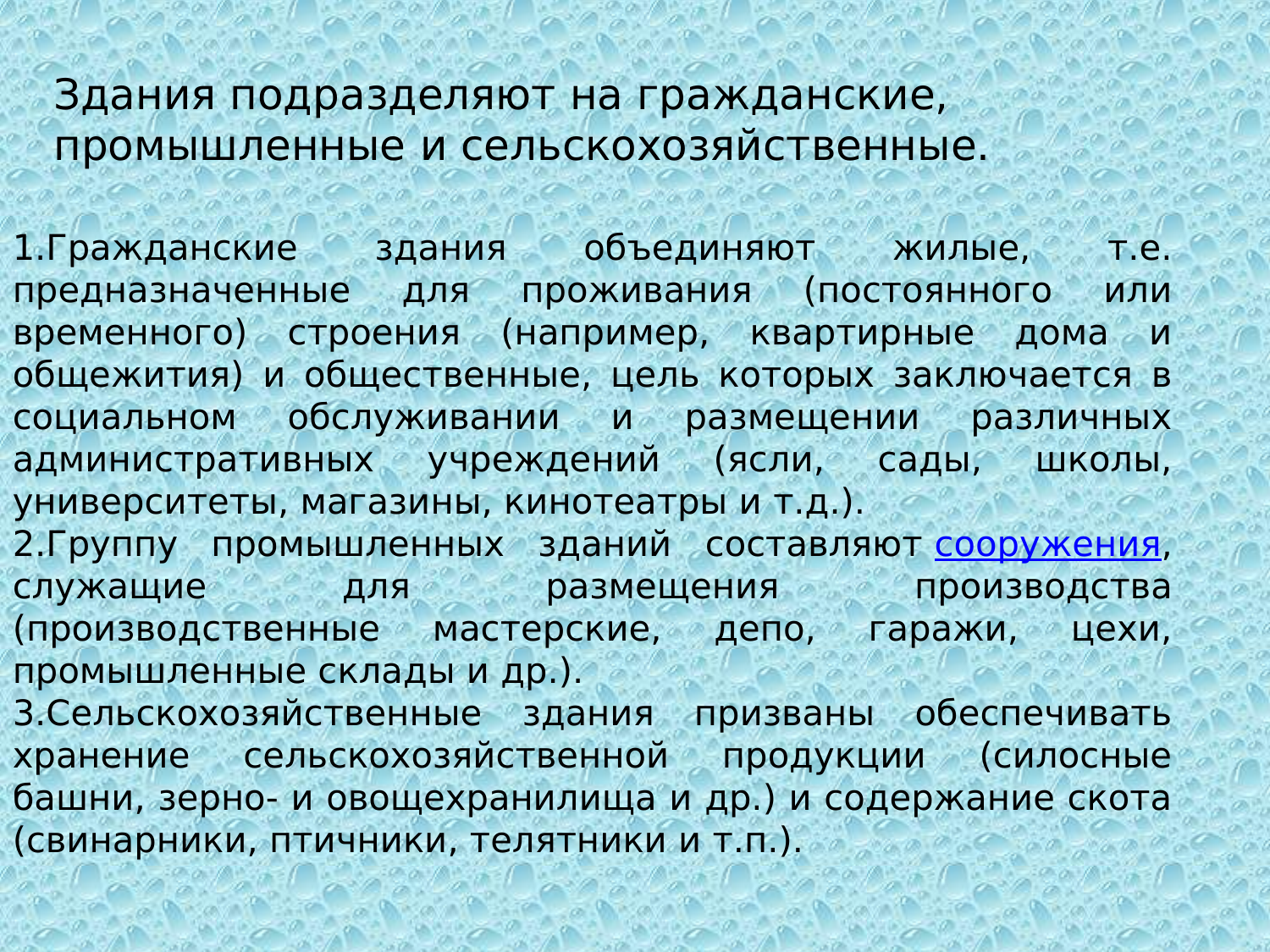

Здания подразделяют на гражданские,  промышленные и сельскохозяйственные.
Гражданские здания объединяют жилые, т.е. предназначенные для проживания (постоянного или временного) строения (например, квартирные дома и общежития) и общественные, цель которых заключается в социальном обслуживании и размещении различных административных учреждений (ясли, сады, школы, университеты, магазины, кинотеатры и т.д.).
Группу промышленных зданий составляют сооружения, служащие для размещения производства (производственные мастерские, депо, гаражи, цехи, промышленные склады и др.).
Сельскохозяйственные здания призваны обеспечивать хранение сельскохозяйственной продукции (силосные башни, зерно- и овощехранилища и др.) и содержание скота (свинарники, птичники, телятники и т.п.).